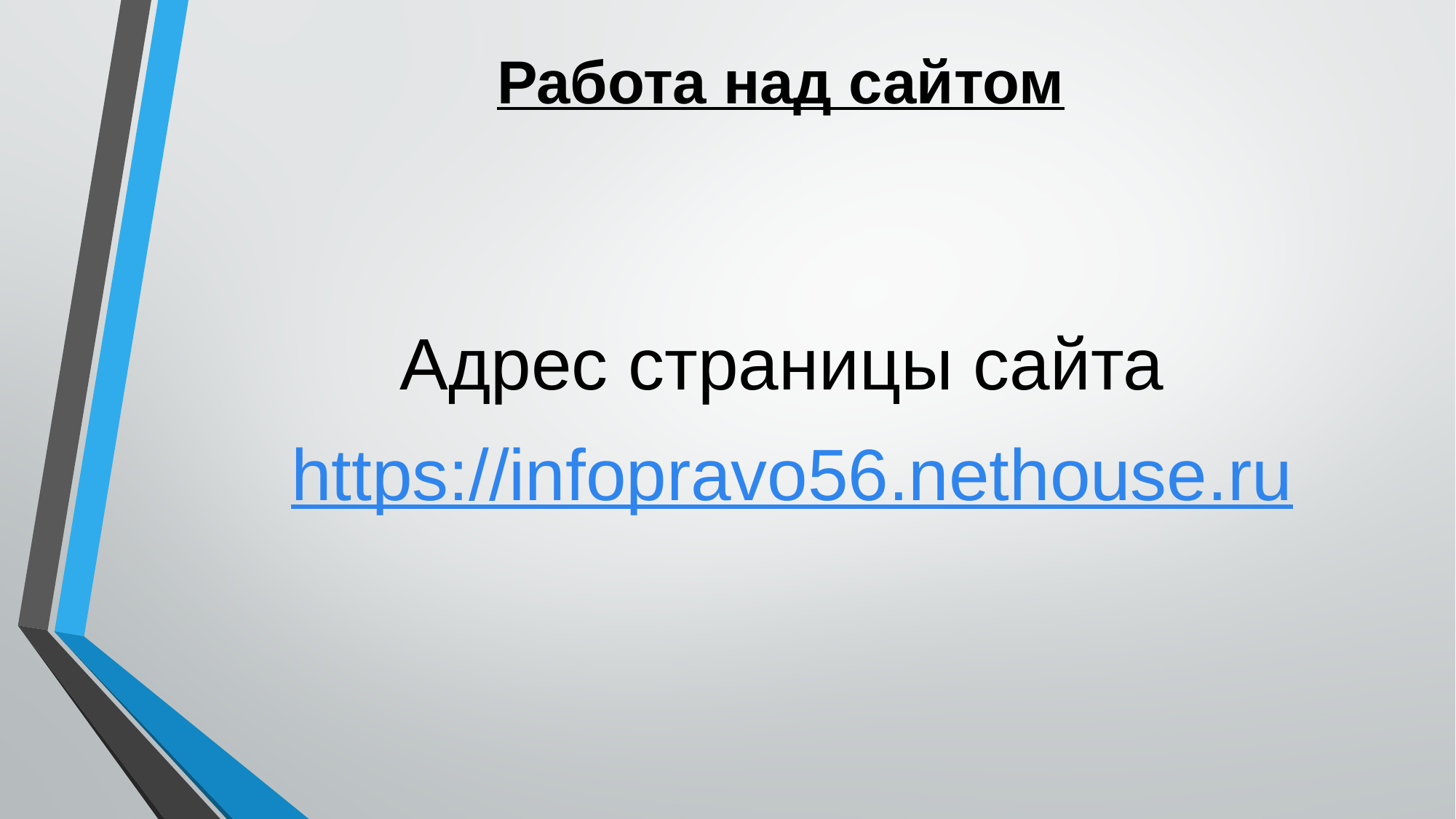

# Работа над сайтом
Адрес страницы сайта
https://infopravo56.nethouse.ru